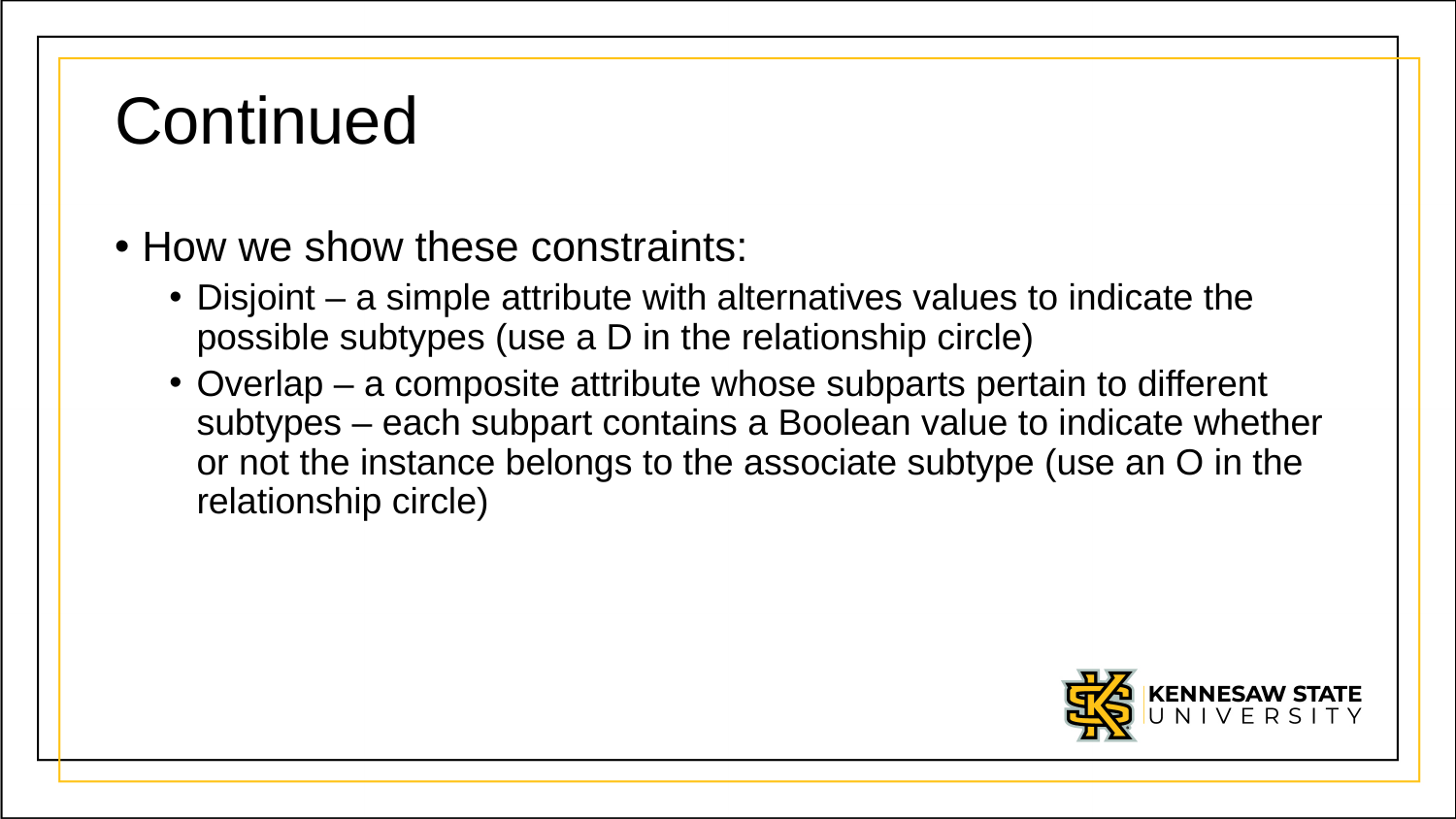

# Continued
How we show these constraints:
Disjoint – a simple attribute with alternatives values to indicate the possible subtypes (use a D in the relationship circle)
Overlap – a composite attribute whose subparts pertain to different subtypes – each subpart contains a Boolean value to indicate whether or not the instance belongs to the associate subtype (use an O in the relationship circle)